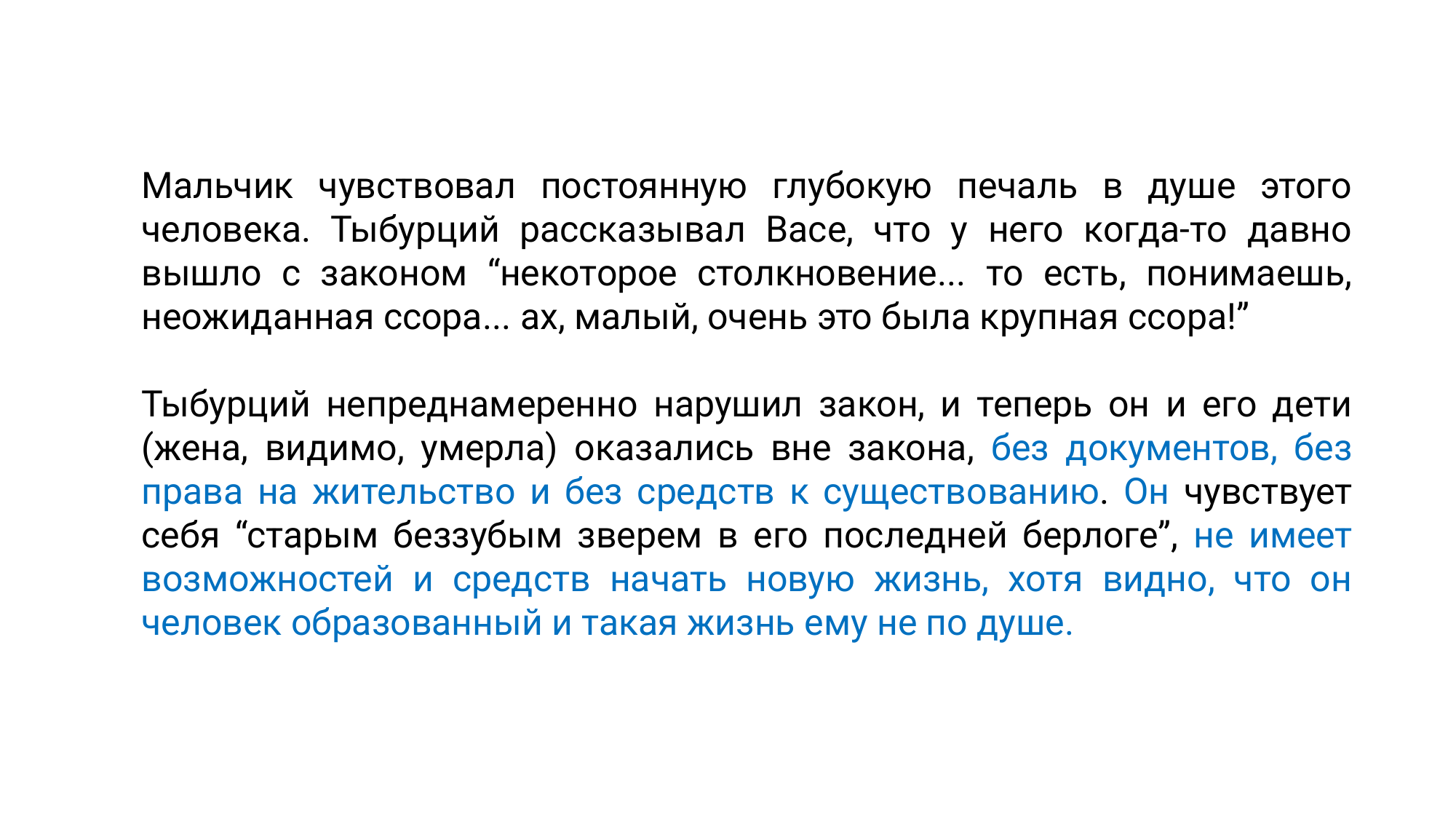

Мальчик чувствовал постоянную глубокую печаль в душе этого человека. Тыбурций рассказывал Васе, что у него когда-то давно вышло с законом “некоторое столкновение... то есть, понимаешь, неожиданная ссора... ах, малый, очень это была крупная ссора!”

Тыбурций непреднамеренно нарушил закон, и теперь он и его дети (жена, видимо, умерла) оказались вне закона, без документов, без права на жительство и без средств к существованию. Он чувствует себя “старым беззубым зверем в его последней берлоге”, не имеет возможностей и средств начать новую жизнь, хотя видно, что он человек образованный и такая жизнь ему не по душе.